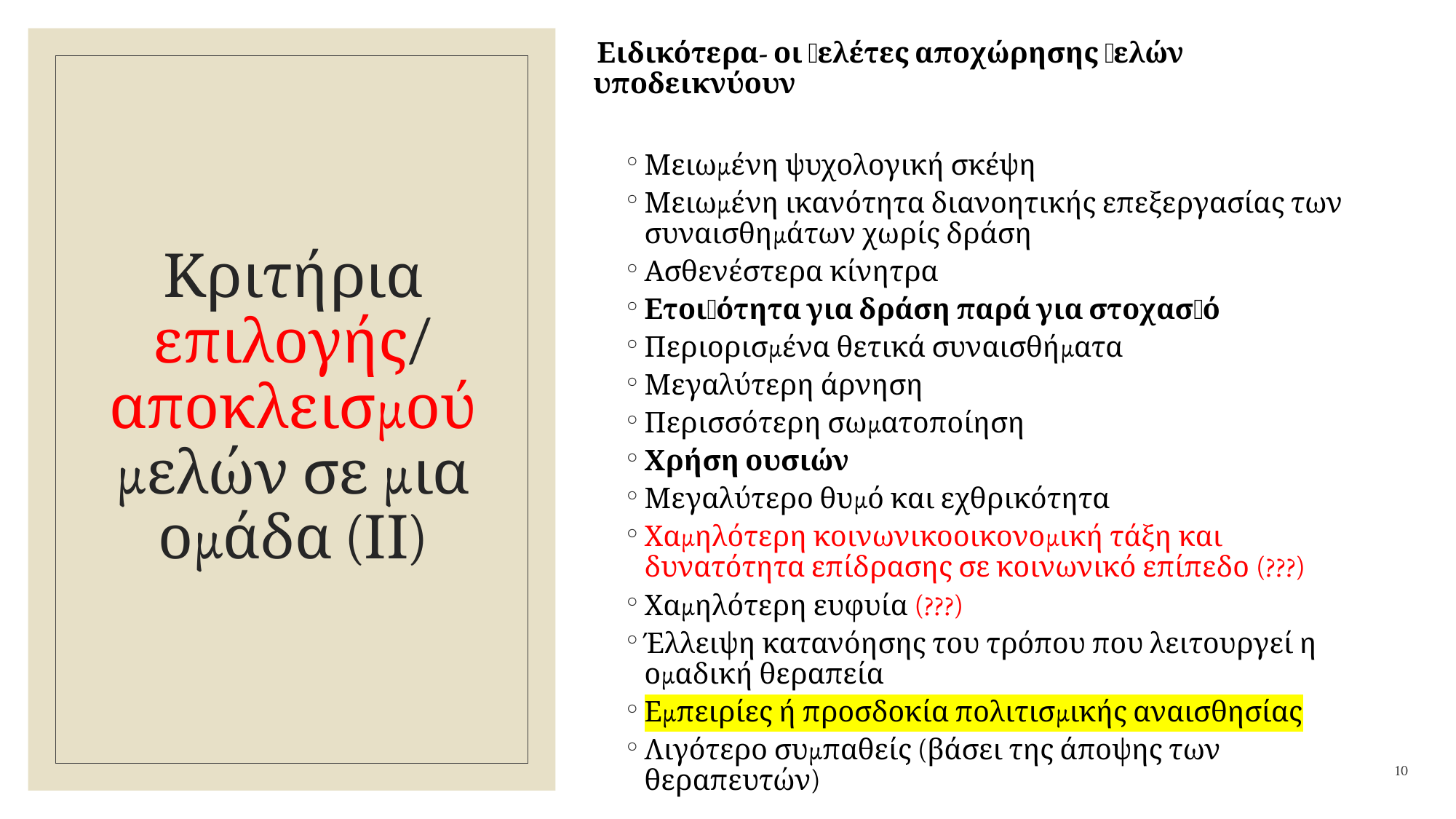

Ειδικότερα- οι μελέτες αποχώρησης μελών υποδεικνύουν

Μειωμένη ψυχολογική σκέψη
Μειωμένη ικανότητα διανοητικής επεξεργασίας των συναισθημάτων χωρίς δράση
Ασθενέστερα κίνητρα
Ετοιμότητα για δράση παρά για στοχασμό
Περιορισμένα θετικά συναισθήματα
Μεγαλύτερη άρνηση
Περισσότερη σωματοποίηση
Χρήση ουσιών
Μεγαλύτερο θυμό και εχθρικότητα
Χαμηλότερη κοινωνικοοικονομική τάξη και δυνατότητα επίδρασης σε κοινωνικό επίπεδο (???)
Χαμηλότερη ευφυία (???)
Έλλειψη κατανόησης του τρόπου που λειτουργεί η ομαδική θεραπεία
Εμπειρίες ή προσδοκία πολιτισμικής αναισθησίας
Λιγότερο συμπαθείς (βάσει της άποψης των θεραπευτών)

# Κριτήρια επιλογής/ αποκλεισμού μελών σε μια ομάδα (ΙΙ)
10